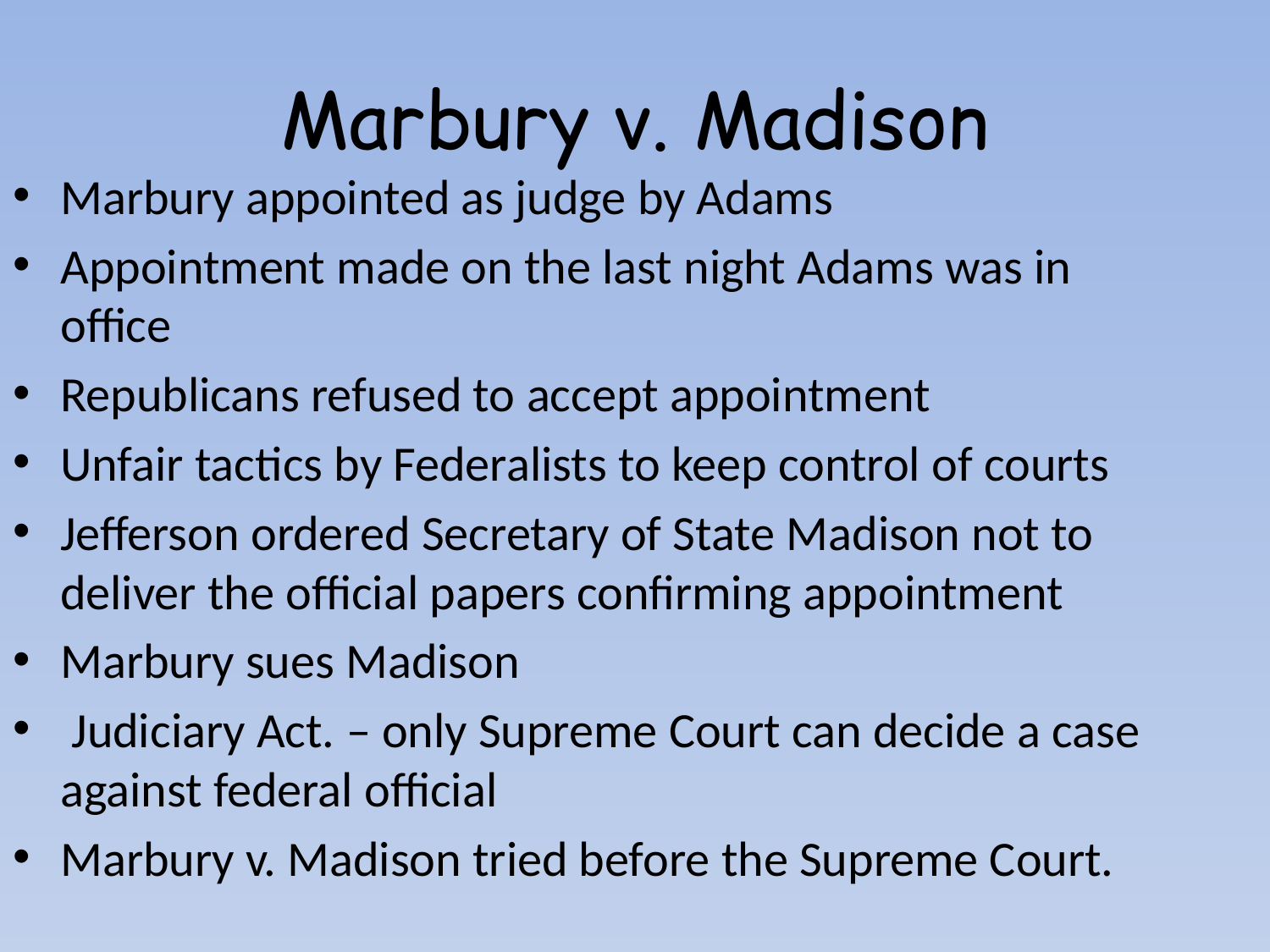

# Marbury v. Madison
Marbury appointed as judge by Adams
Appointment made on the last night Adams was in office
Republicans refused to accept appointment
Unfair tactics by Federalists to keep control of courts
Jefferson ordered Secretary of State Madison not to deliver the official papers confirming appointment
Marbury sues Madison
 Judiciary Act. – only Supreme Court can decide a case against federal official
Marbury v. Madison tried before the Supreme Court.